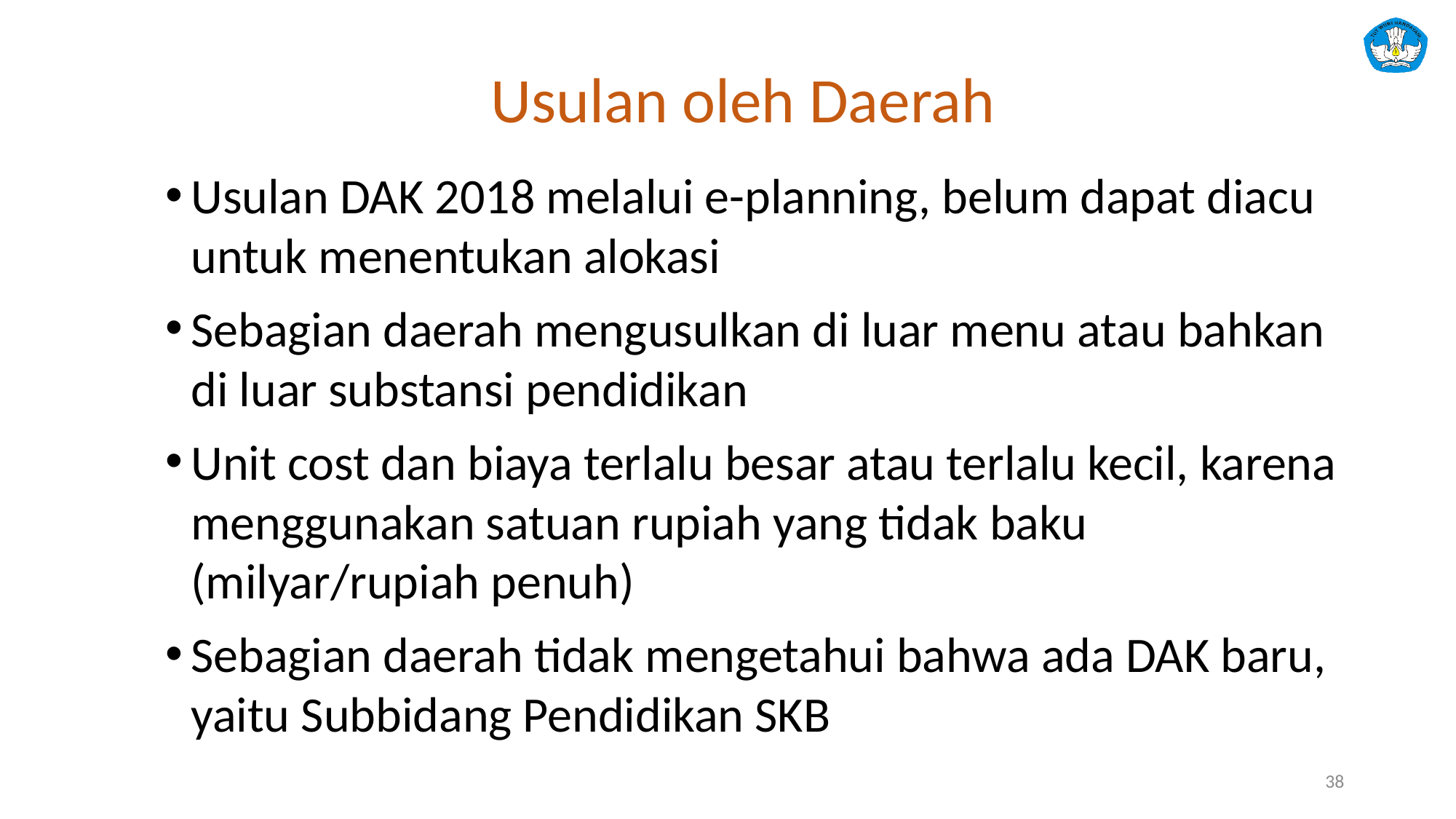

# Usulan oleh Daerah
Usulan DAK 2018 melalui e-planning, belum dapat diacu untuk menentukan alokasi
Sebagian daerah mengusulkan di luar menu atau bahkan di luar substansi pendidikan
Unit cost dan biaya terlalu besar atau terlalu kecil, karena menggunakan satuan rupiah yang tidak baku (milyar/rupiah penuh)
Sebagian daerah tidak mengetahui bahwa ada DAK baru, yaitu Subbidang Pendidikan SKB

38